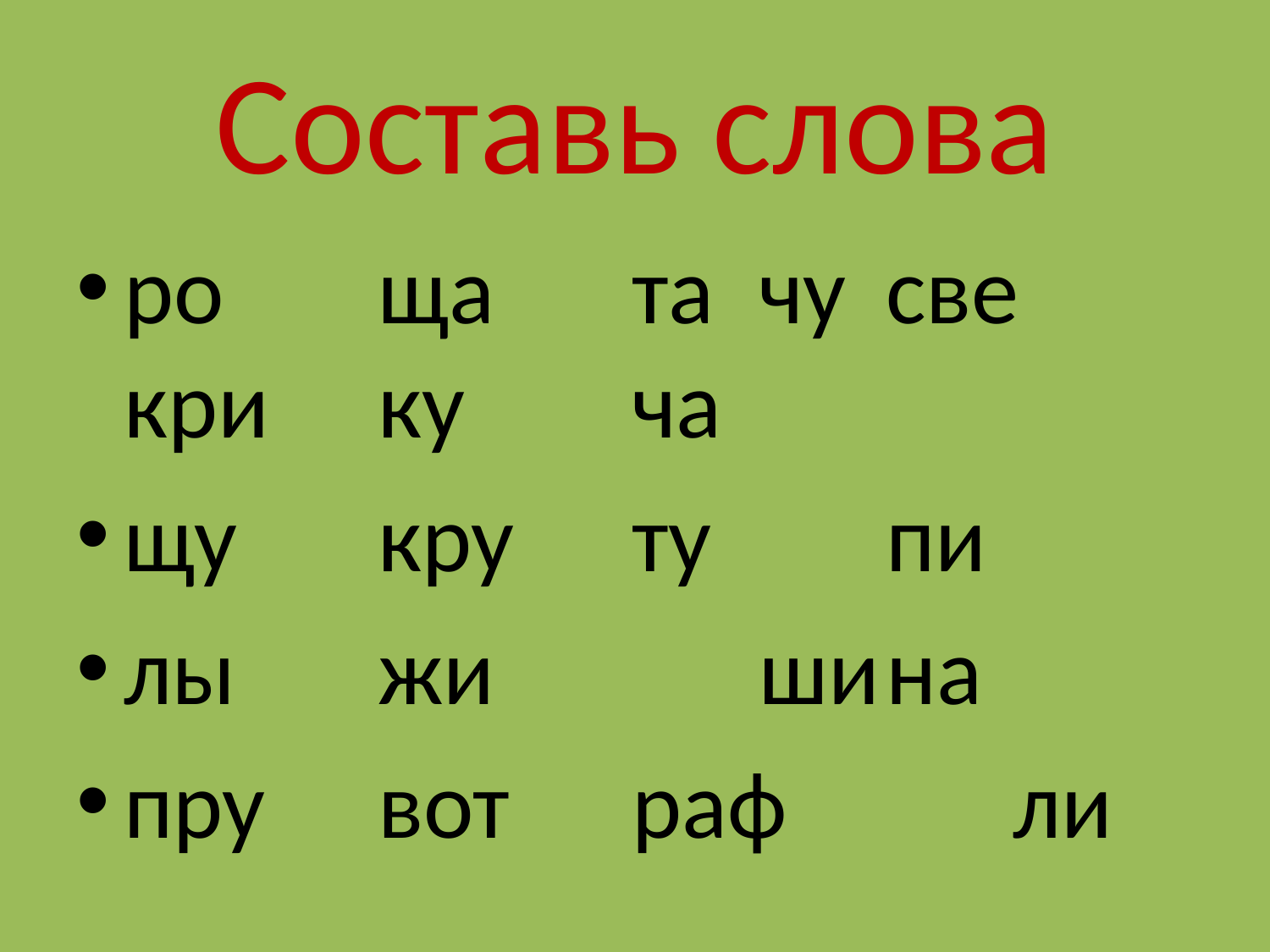

# Составь слова
ро		ща		та	чу	све	кри	ку		ча
щу		кру	ту		пи
лы		жи			ши	на
пру	вот	раф		ли